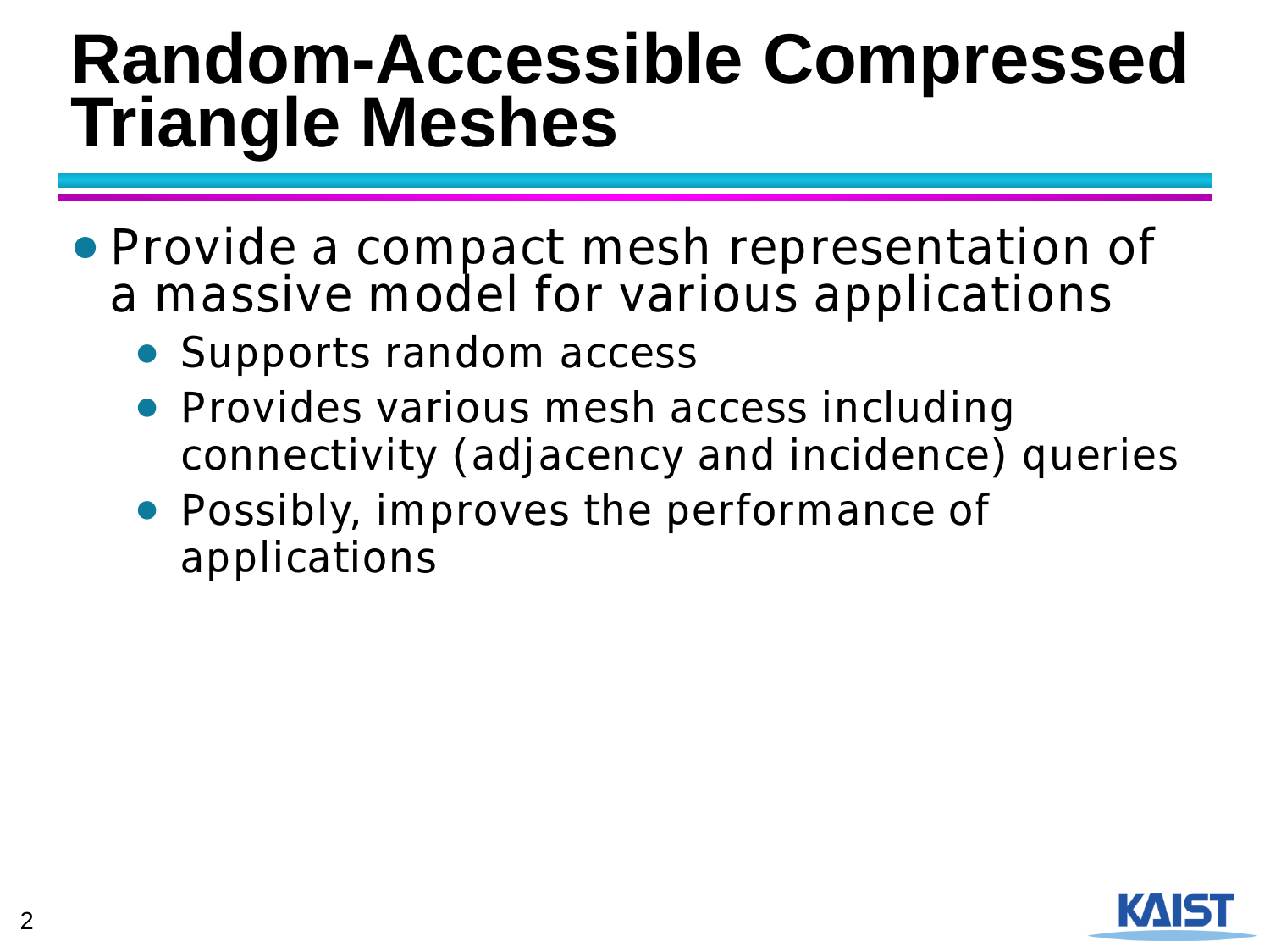

# Random-Accessible Compressed Triangle Meshes
Provide a compact mesh representation of a massive model for various applications
Supports random access
Provides various mesh access including connectivity (adjacency and incidence) queries
Possibly, improves the performance of applications